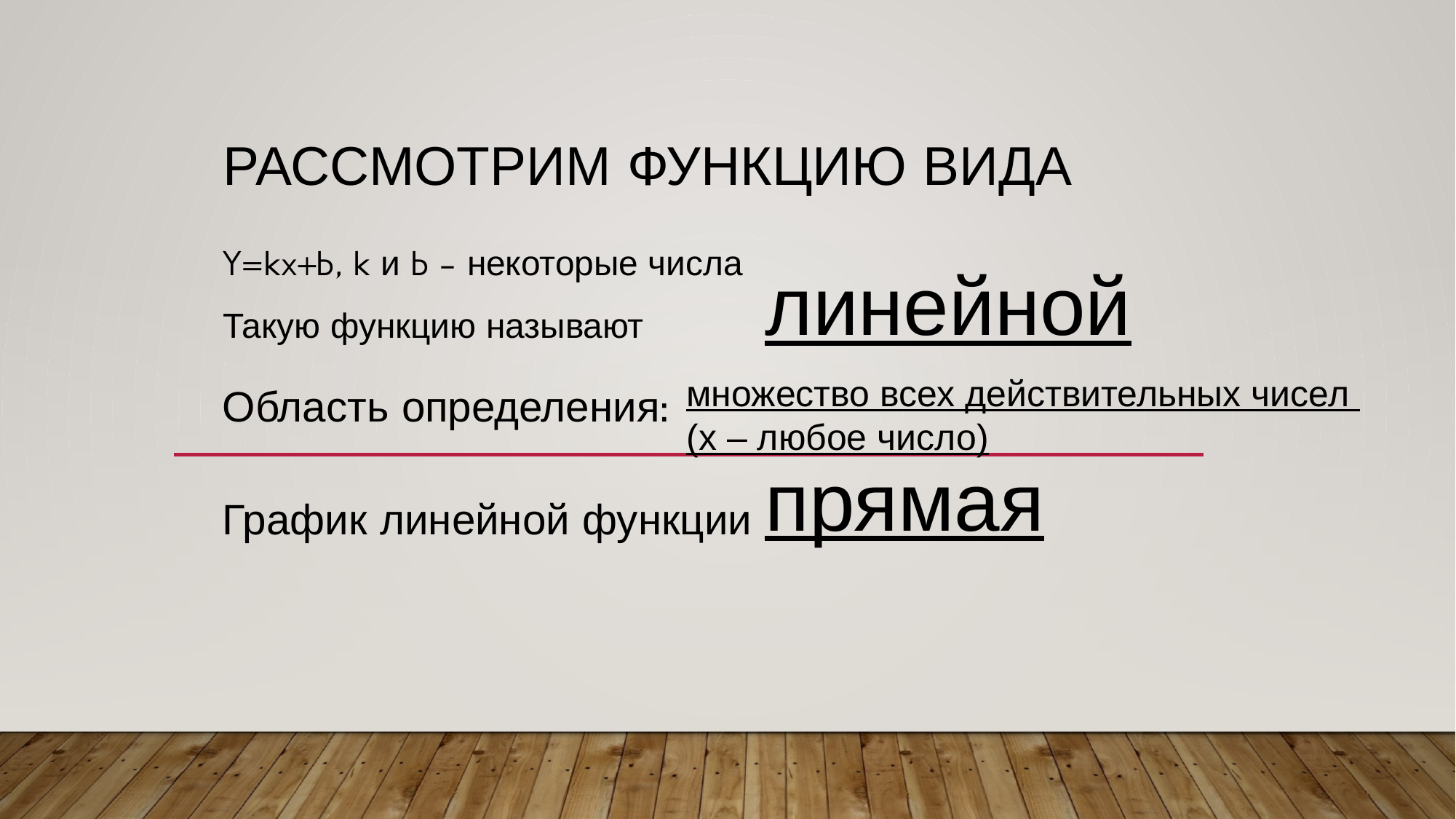

# Рассмотрим функцию вида
Y=kx+b, k и b – некоторые числа
Такую функцию называют
линейной
множество всех действительных чисел
(x – любое число)
Область определения:
прямая
График линейной функции